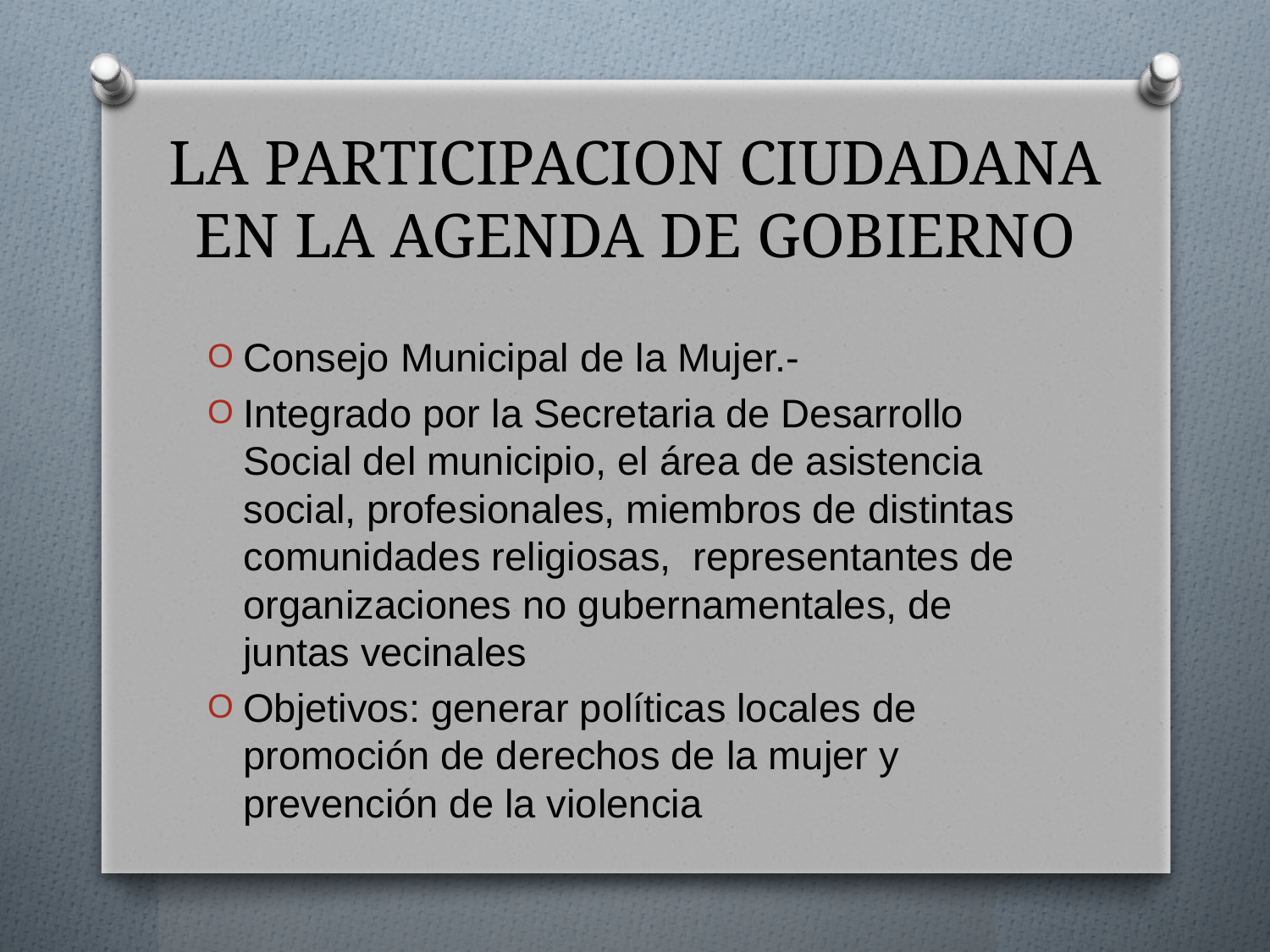

# LA PARTICIPACION CIUDADANA EN LA AGENDA DE GOBIERNO
Consejo Municipal de la Mujer.-
Integrado por la Secretaria de Desarrollo Social del municipio, el área de asistencia social, profesionales, miembros de distintas comunidades religiosas,  representantes de organizaciones no gubernamentales, de juntas vecinales
Objetivos: generar políticas locales de promoción de derechos de la mujer y prevención de la violencia